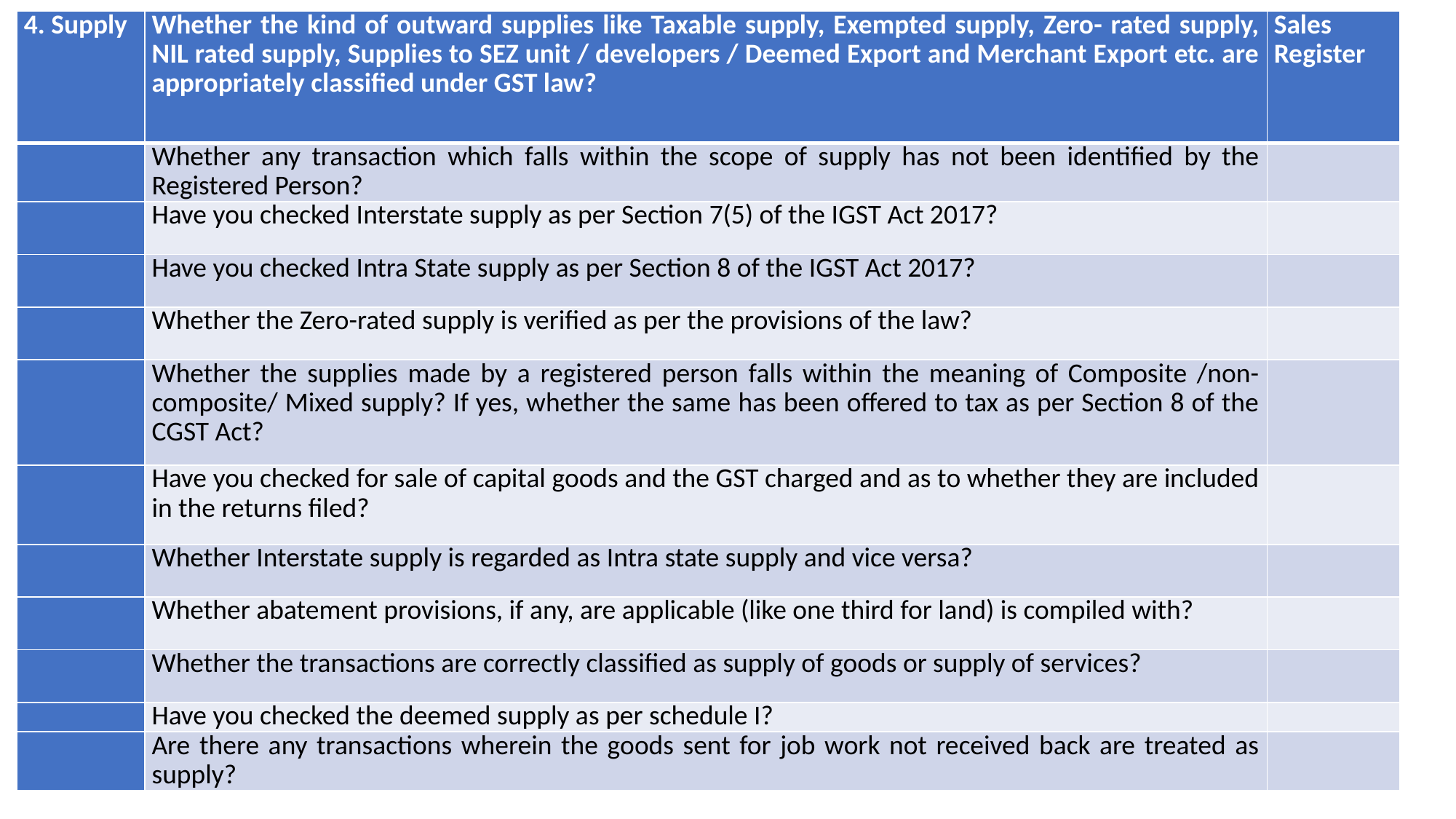

| 4. Supply | Whether the kind of outward supplies like Taxable supply, Exempted supply, Zero- rated supply, NIL rated supply, Supplies to SEZ unit / developers / Deemed Export and Merchant Export etc. are appropriately classified under GST law? | Sales Register |
| --- | --- | --- |
|  | Whether any transaction which falls within the scope of supply has not been identified by the Registered Person? |  |
|  | Have you checked Interstate supply as per Section 7(5) of the IGST Act 2017? |  |
|  | Have you checked Intra State supply as per Section 8 of the IGST Act 2017? |  |
|  | Whether the Zero-rated supply is verified as per the provisions of the law? |  |
|  | Whether the supplies made by a registered person falls within the meaning of Composite /non- composite/ Mixed supply? If yes, whether the same has been offered to tax as per Section 8 of the CGST Act? |  |
|  | Have you checked for sale of capital goods and the GST charged and as to whether they are included in the returns filed? |  |
|  | Whether Interstate supply is regarded as Intra state supply and vice versa? |  |
|  | Whether abatement provisions, if any, are applicable (like one third for land) is compiled with? |  |
|  | Whether the transactions are correctly classified as supply of goods or supply of services? |  |
|  | Have you checked the deemed supply as per schedule I? |  |
|  | Are there any transactions wherein the goods sent for job work not received back are treated as supply? |  |